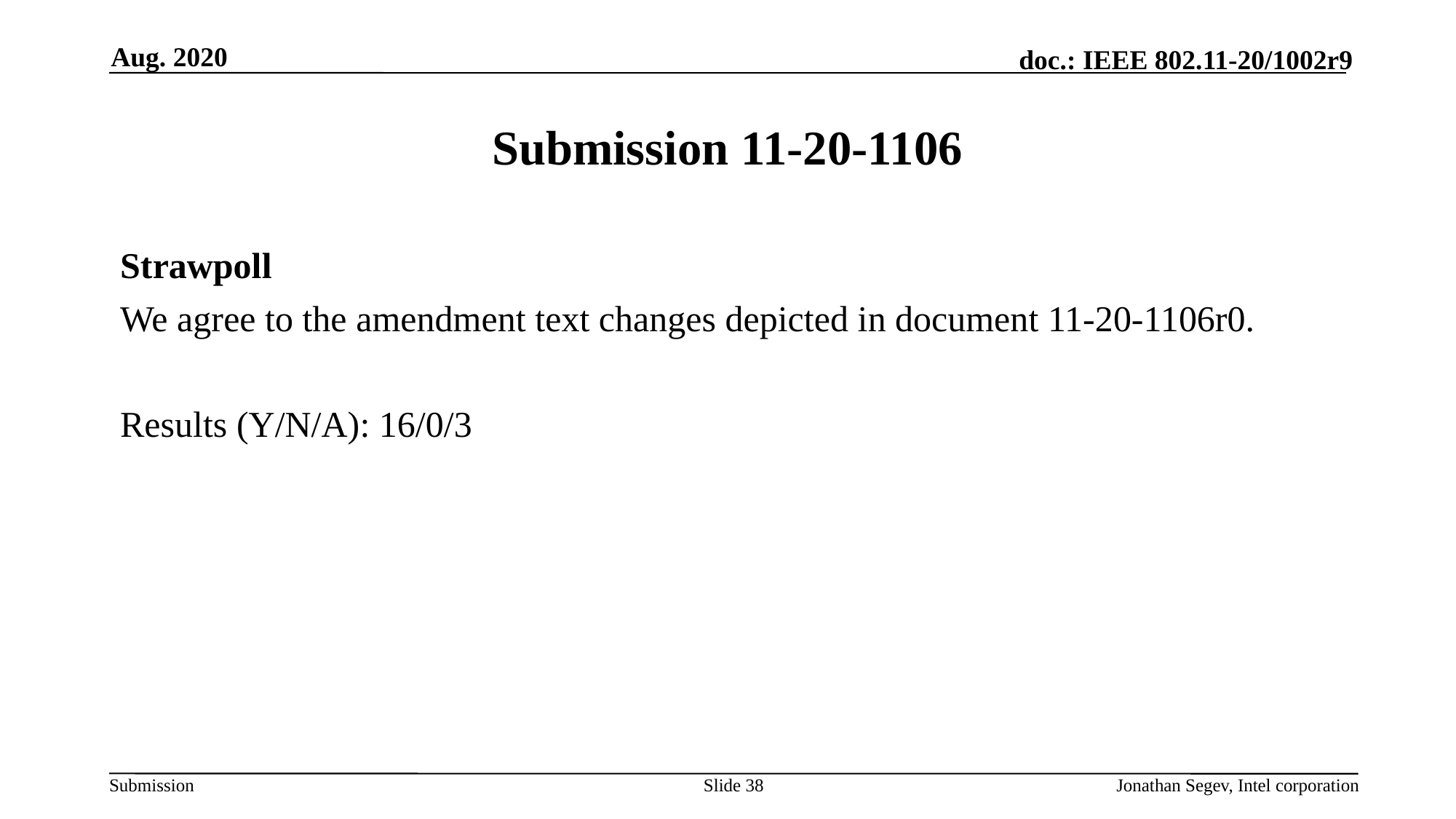

Aug. 2020
# Submission 11-20-1106
Strawpoll
We agree to the amendment text changes depicted in document 11-20-1106r0.

Results (Y/N/A): 16/0/3

Slide 38
Jonathan Segev, Intel corporation